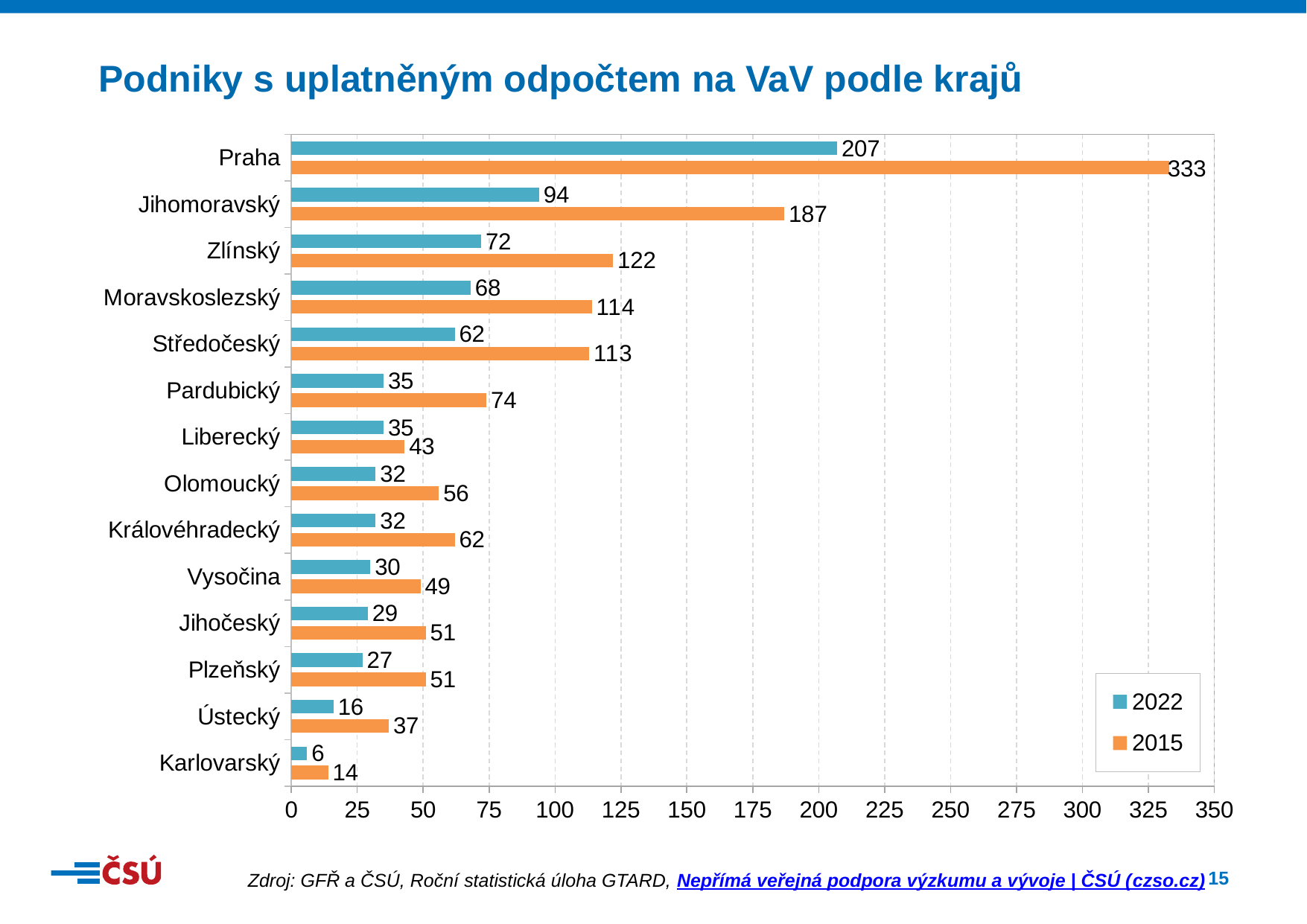

Podniky s uplatněným odpočtem na VaV podle krajů

### Chart

| Category | 2015 | 2022 |
|---|---|---|
| Karlovarský | 14.0 | 6.0 |
| Ústecký | 37.0 | 16.0 |
| Plzeňský | 51.0 | 27.0 |
| Jihočeský | 51.0 | 29.0 |
| Vysočina | 49.0 | 30.0 |
| Královéhradecký | 62.0 | 32.0 |
| Olomoucký | 56.0 | 32.0 |
| Liberecký | 43.0 | 35.0 |
| Pardubický | 74.0 | 35.0 |
| Středočeský | 113.0 | 62.0 |
| Moravskoslezský | 114.0 | 68.0 |
| Zlínský | 122.0 | 72.0 |
| Jihomoravský | 187.0 | 94.0 |
| Praha | 333.0 | 207.0 |
Zdroj: GFŘ a ČSÚ, Roční statistická úloha GTARD, Nepřímá veřejná podpora výzkumu a vývoje | ČSÚ (czso.cz)